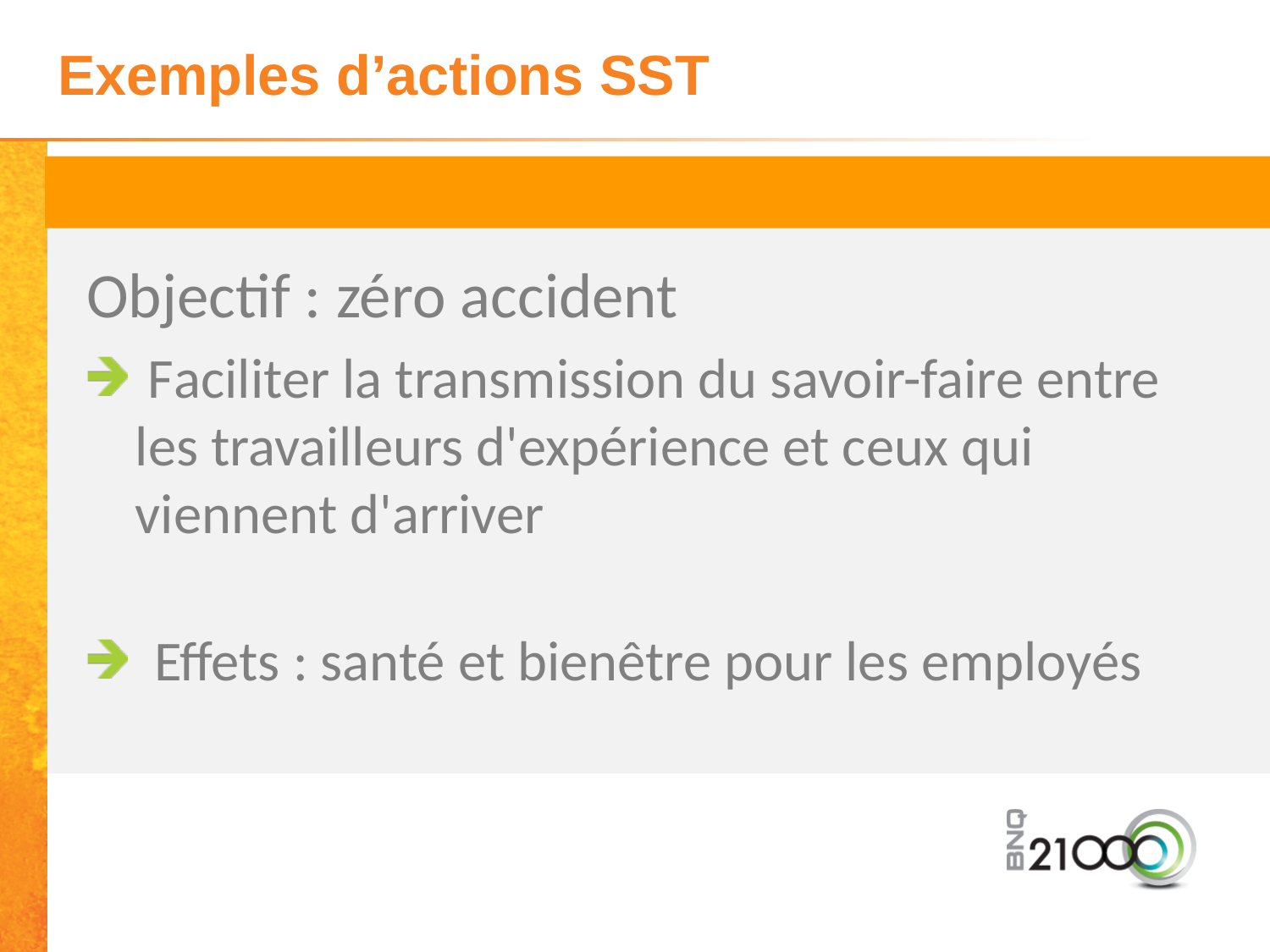

Exemples d’actions SST

Objectif : zéro accident
 Faciliter la transmission du savoir-faire entre les travailleurs d'expérience et ceux qui viennent d'arriver

 Effets : santé et bienêtre pour les employés